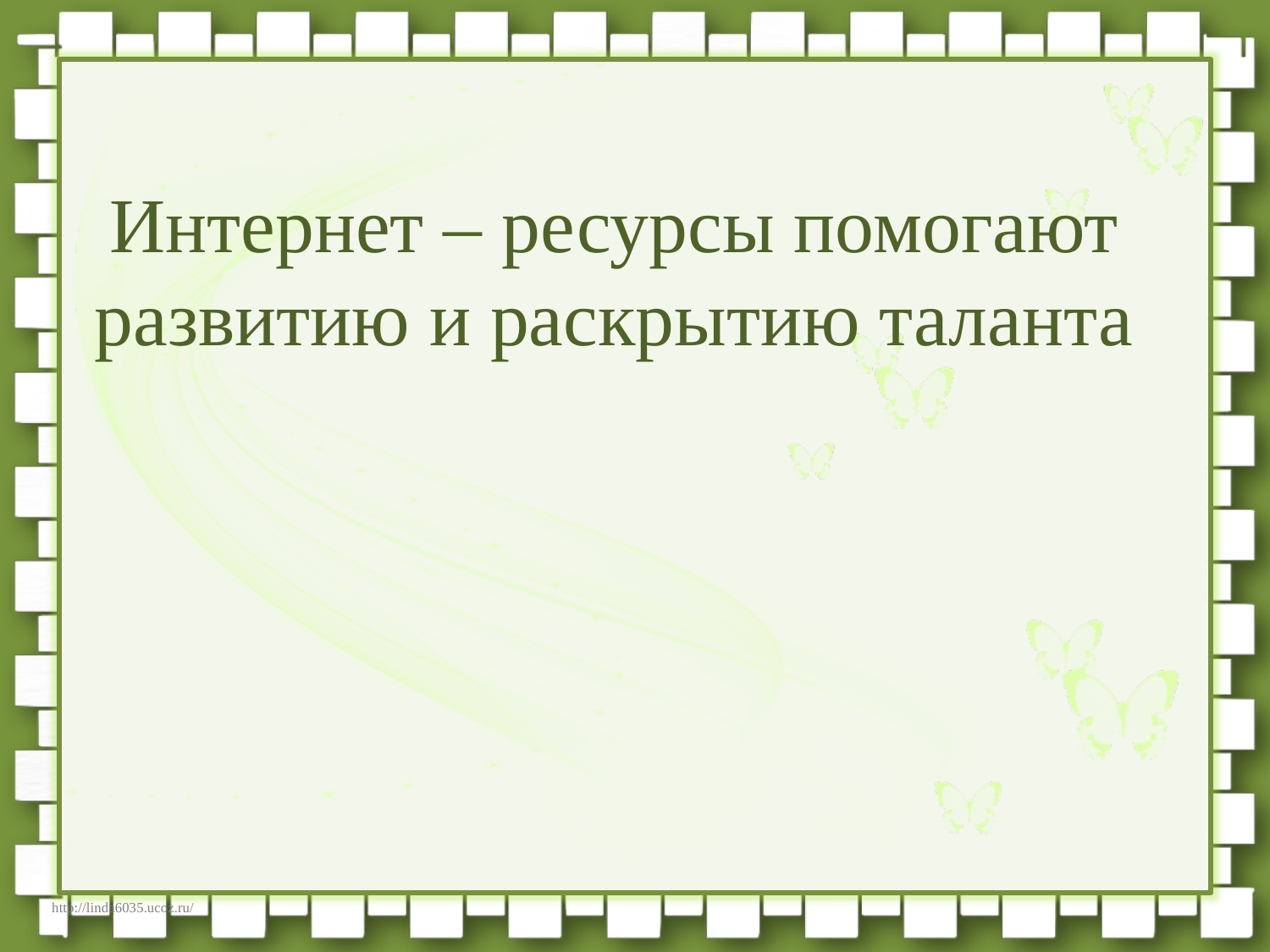

# Интернет – ресурсы помогают развитию и раскрытию таланта